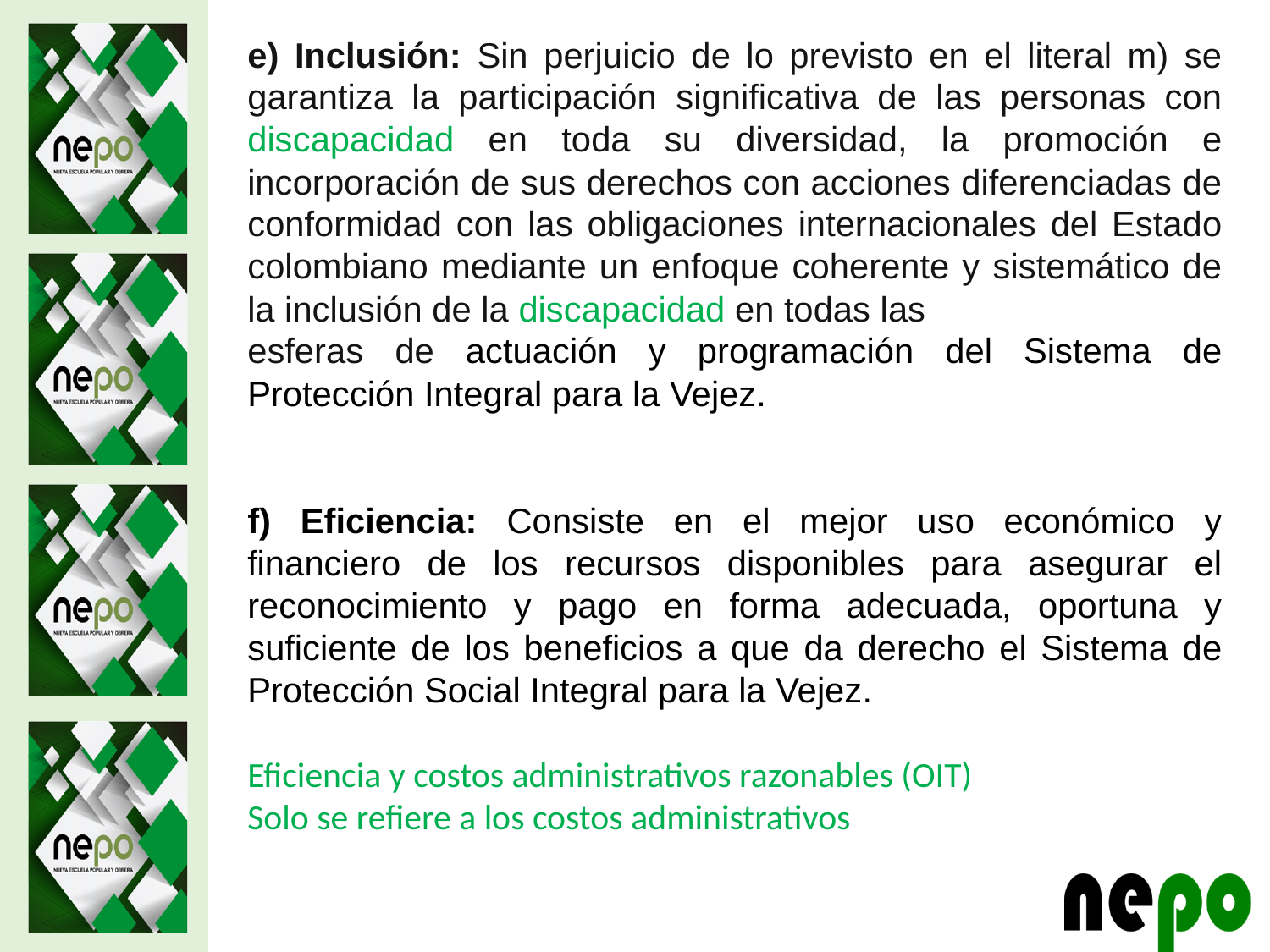

e) Inclusión: Sin perjuicio de lo previsto en el literal m) se garantiza la participación significativa de las personas con discapacidad en toda su diversidad, la promoción e incorporación de sus derechos con acciones diferenciadas de conformidad con las obligaciones internacionales del Estado colombiano mediante un enfoque coherente y sistemático de la inclusión de la discapacidad en todas las
esferas de actuación y programación del Sistema de Protección Integral para la Vejez.

f) Eficiencia: Consiste en el mejor uso económico y financiero de los recursos disponibles para asegurar el reconocimiento y pago en forma adecuada, oportuna y suficiente de los beneficios a que da derecho el Sistema de Protección Social Integral para la Vejez.

Eficiencia y costos administrativos razonables (OIT)
Solo se refiere a los costos administrativos